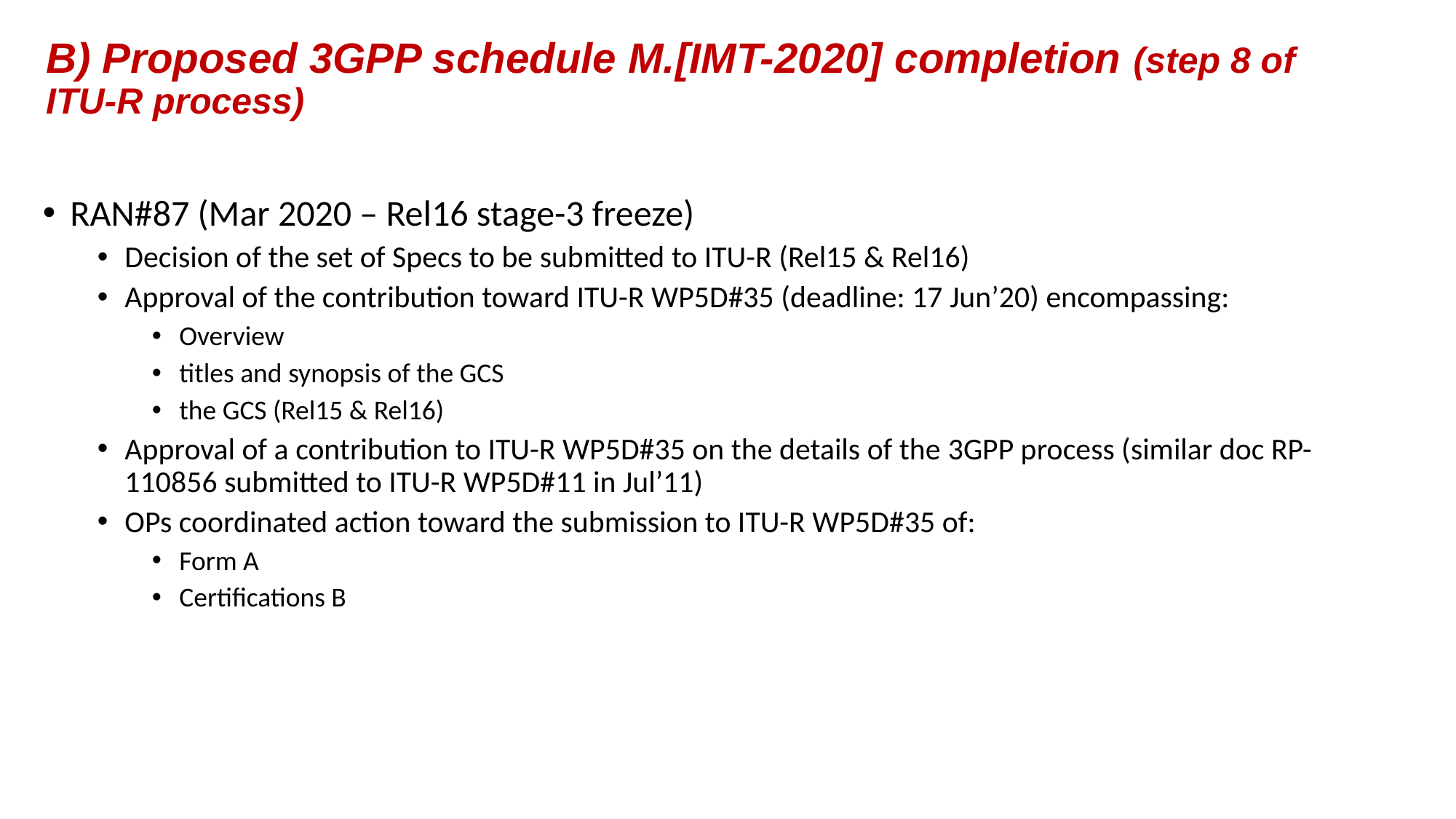

# B) Proposed 3GPP schedule M.[IMT-2020] completion (step 8 of ITU-R process)
RAN#87 (Mar 2020 – Rel16 stage-3 freeze)
Decision of the set of Specs to be submitted to ITU-R (Rel15 & Rel16)
Approval of the contribution toward ITU-R WP5D#35 (deadline: 17 Jun’20) encompassing:
Overview
titles and synopsis of the GCS
the GCS (Rel15 & Rel16)
Approval of a contribution to ITU-R WP5D#35 on the details of the 3GPP process (similar doc RP-110856 submitted to ITU-R WP5D#11 in Jul’11)
OPs coordinated action toward the submission to ITU-R WP5D#35 of:
Form A
Certifications B